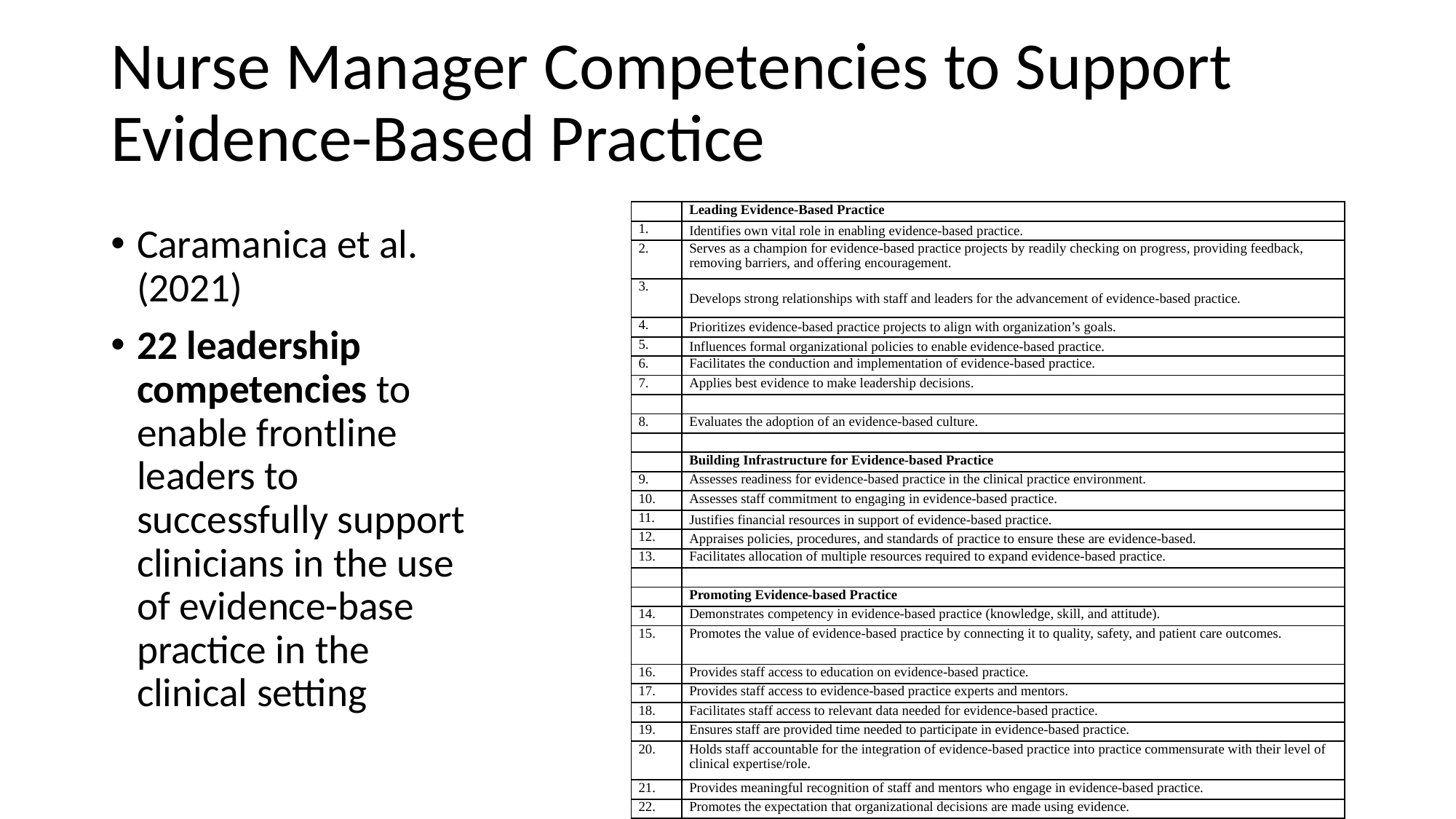

# Nurse Manager Competencies to Support Evidence-Based Practice
|  | Leading Evidence-Based Practice |
| --- | --- |
| 1. | Identifies own vital role in enabling evidence-based practice. |
| 2. | Serves as a champion for evidence-based practice projects by readily checking on progress, providing feedback, removing barriers, and offering encouragement. |
| 3. | Develops strong relationships with staff and leaders for the advancement of evidence-based practice. |
| 4. | Prioritizes evidence-based practice projects to align with organization’s goals. |
| 5. | Influences formal organizational policies to enable evidence-based practice. |
| 6. | Facilitates the conduction and implementation of evidence-based practice. |
| 7. | Applies best evidence to make leadership decisions. |
|  |  |
| 8. | Evaluates the adoption of an evidence-based culture. |
|  |  |
|  | Building Infrastructure for Evidence-based Practice |
| 9. | Assesses readiness for evidence-based practice in the clinical practice environment. |
| 10. | Assesses staff commitment to engaging in evidence-based practice. |
| 11. | Justifies financial resources in support of evidence-based practice. |
| 12. | Appraises policies, procedures, and standards of practice to ensure these are evidence-based. |
| 13. | Facilitates allocation of multiple resources required to expand evidence-based practice. |
|  |  |
|  | Promoting Evidence-based Practice |
| 14. | Demonstrates competency in evidence-based practice (knowledge, skill, and attitude). |
| 15. | Promotes the value of evidence-based practice by connecting it to quality, safety, and patient care outcomes. |
| 16. | Provides staff access to education on evidence-based practice. |
| 17. | Provides staff access to evidence-based practice experts and mentors. |
| 18. | Facilitates staff access to relevant data needed for evidence-based practice. |
| 19. | Ensures staff are provided time needed to participate in evidence-based practice. |
| 20. | Holds staff accountable for the integration of evidence-based practice into practice commensurate with their level of clinical expertise/role. |
| 21. | Provides meaningful recognition of staff and mentors who engage in evidence-based practice. |
| 22. | Promotes the expectation that organizational decisions are made using evidence. |
Caramanica et al. (2021)
22 leadership competencies to enable frontline leaders to successfully support clinicians in the use of evidence-base practice in the clinical setting